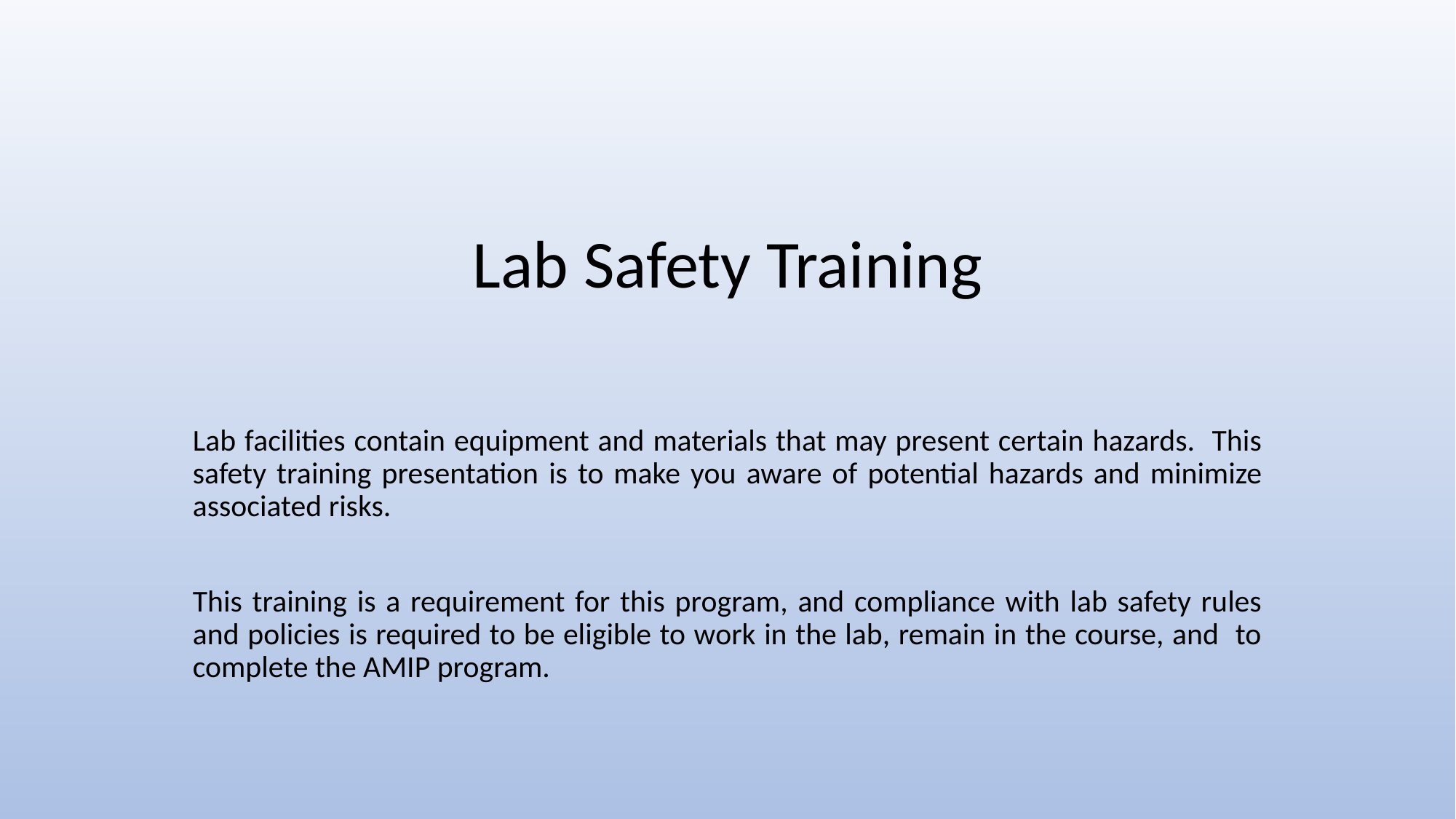

# Lab Safety Training

Lab facilities contain equipment and materials that may present certain hazards.  This safety training presentation is to make you aware of potential hazards and minimize associated risks.

This training is a requirement for this program, and compliance with lab safety rules and policies is required to be eligible to work in the lab, remain in the course, and  to complete the AMIP program.